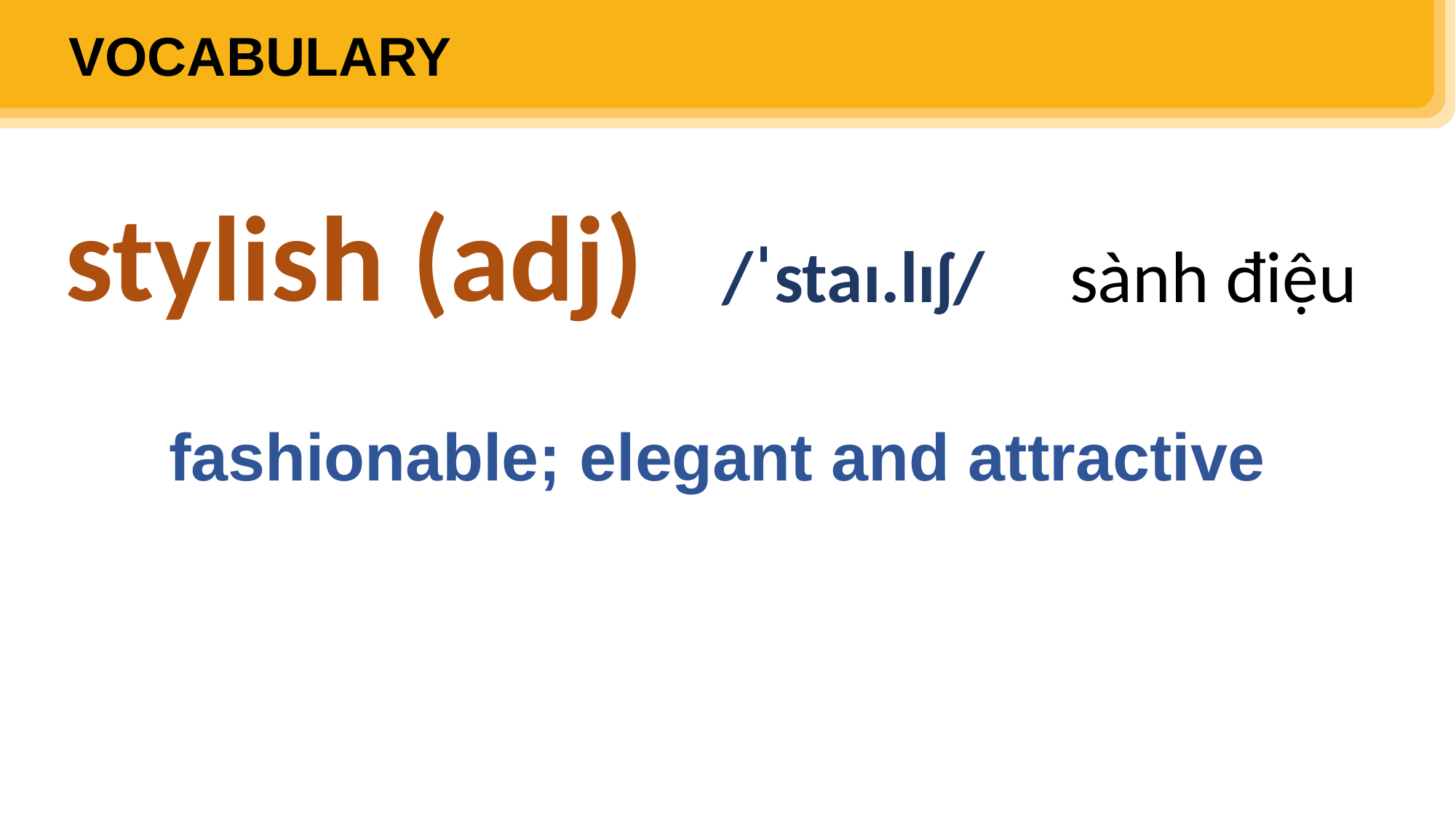

VOCABULARY
stylish (adj)
sành điệu
/ˈstaɪ.lɪʃ/
fashionable; elegant and attractive